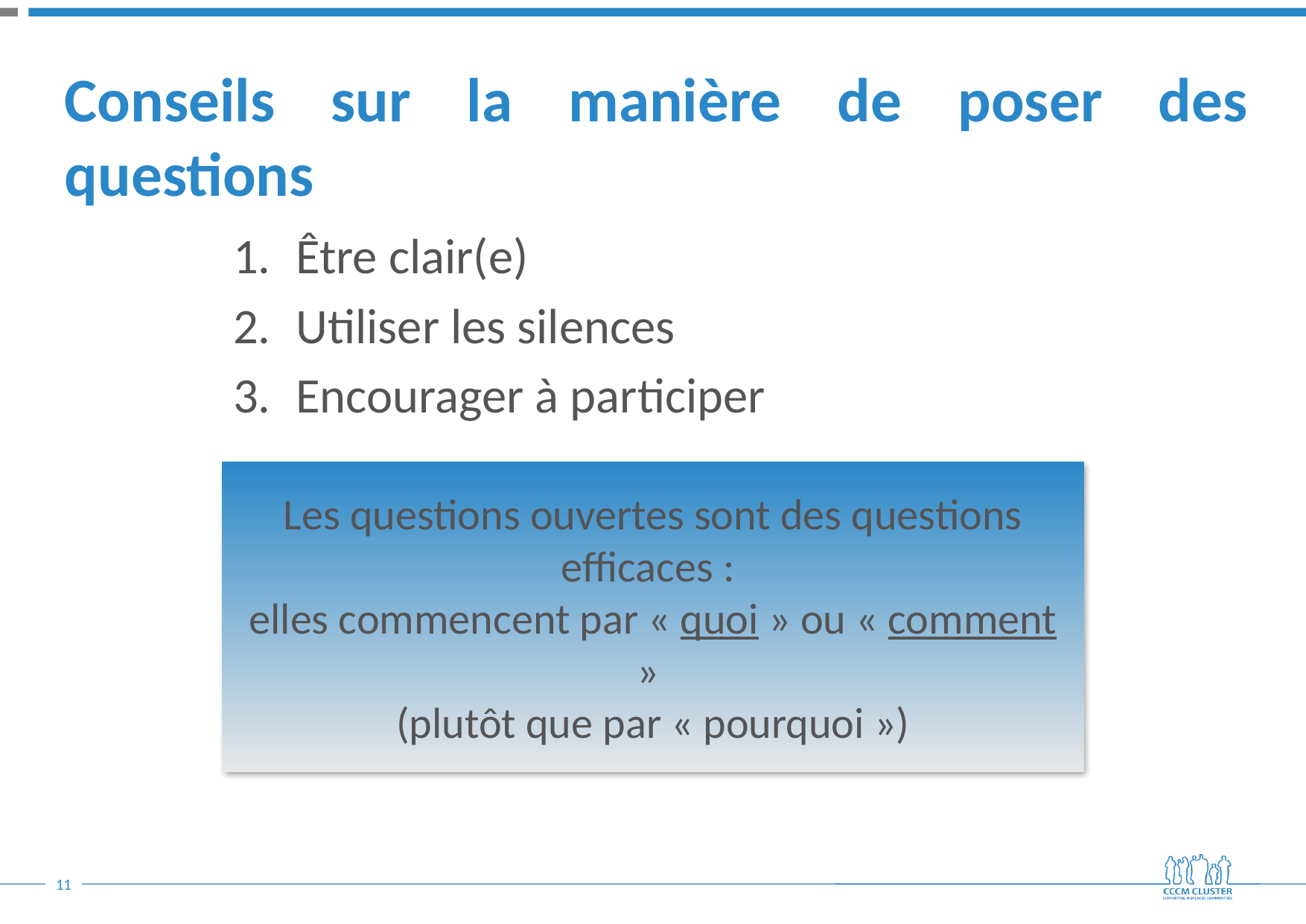

# Conseils sur la manière de poser des questions
Être clair(e)
Utiliser les silences
Encourager à participer

Les questions ouvertes sont des questions efficaces :
elles commencent par « quoi » ou « comment »
(plutôt que par « pourquoi »)